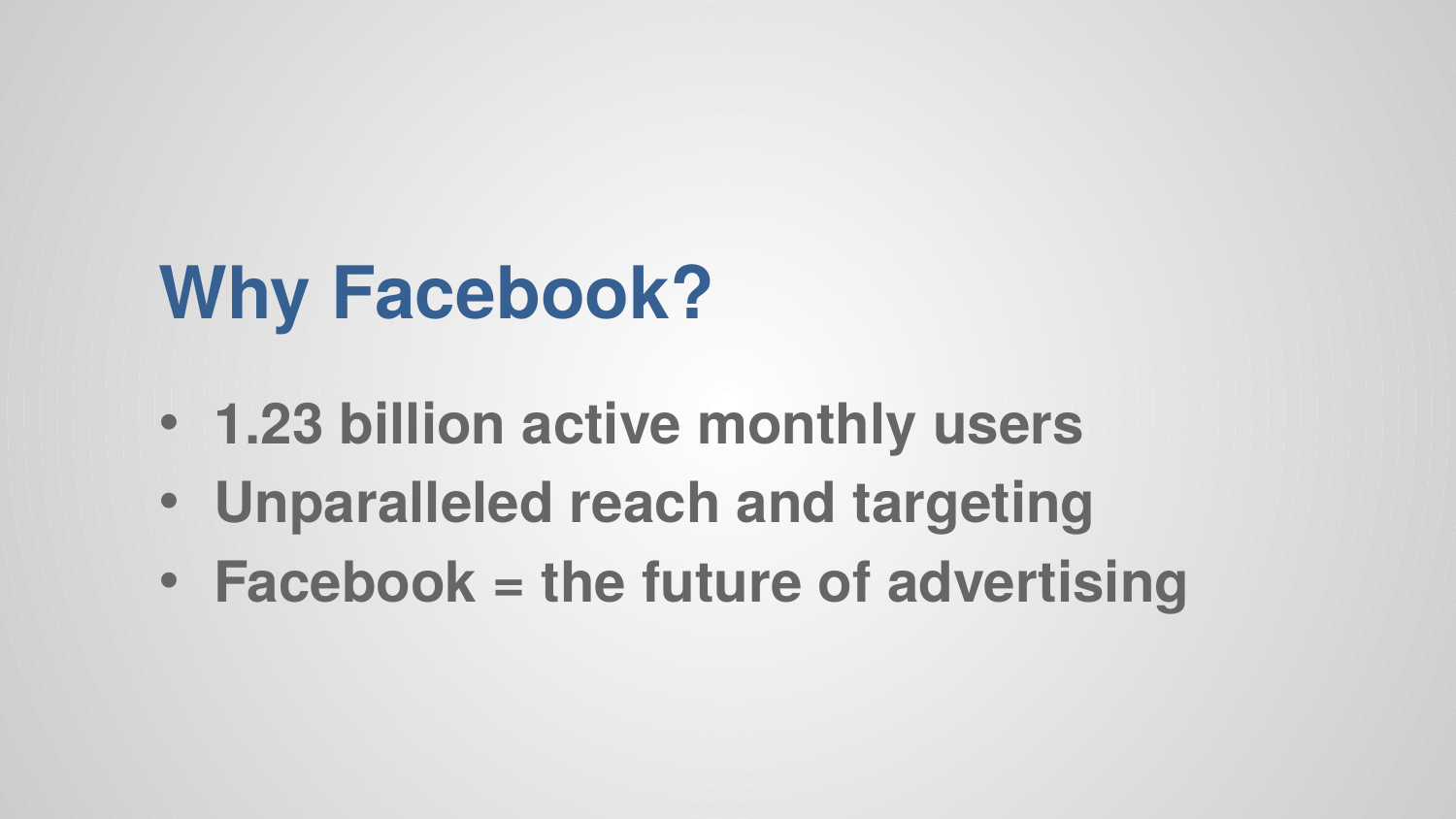

# Why Facebook?
1.23 billion active monthly users
Unparalleled reach and targeting
Facebook = the future of advertising